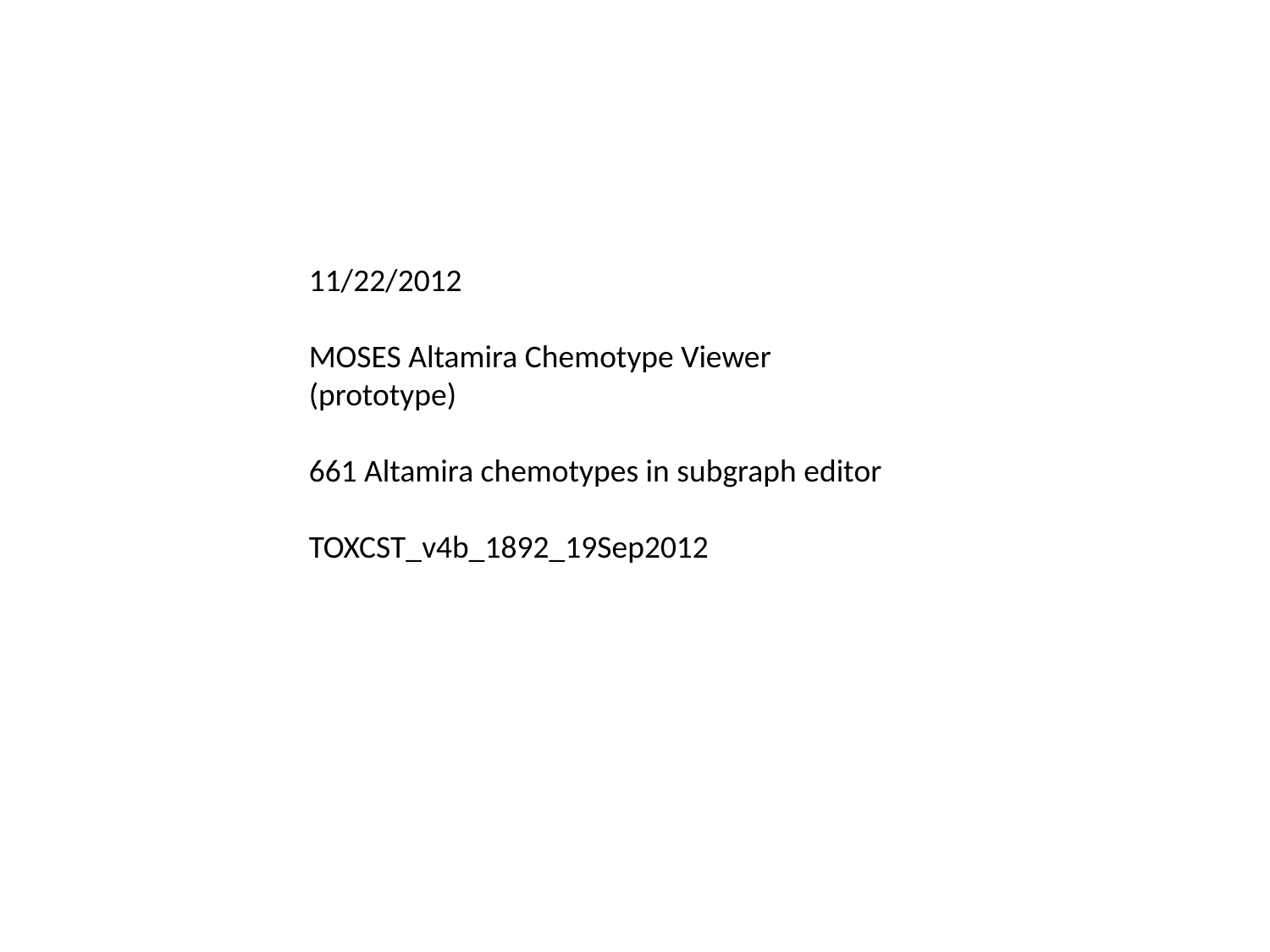

11/22/2012

MOSES Altamira Chemotype Viewer
(prototype)

661 Altamira chemotypes in subgraph editor

TOXCST_v4b_1892_19Sep2012